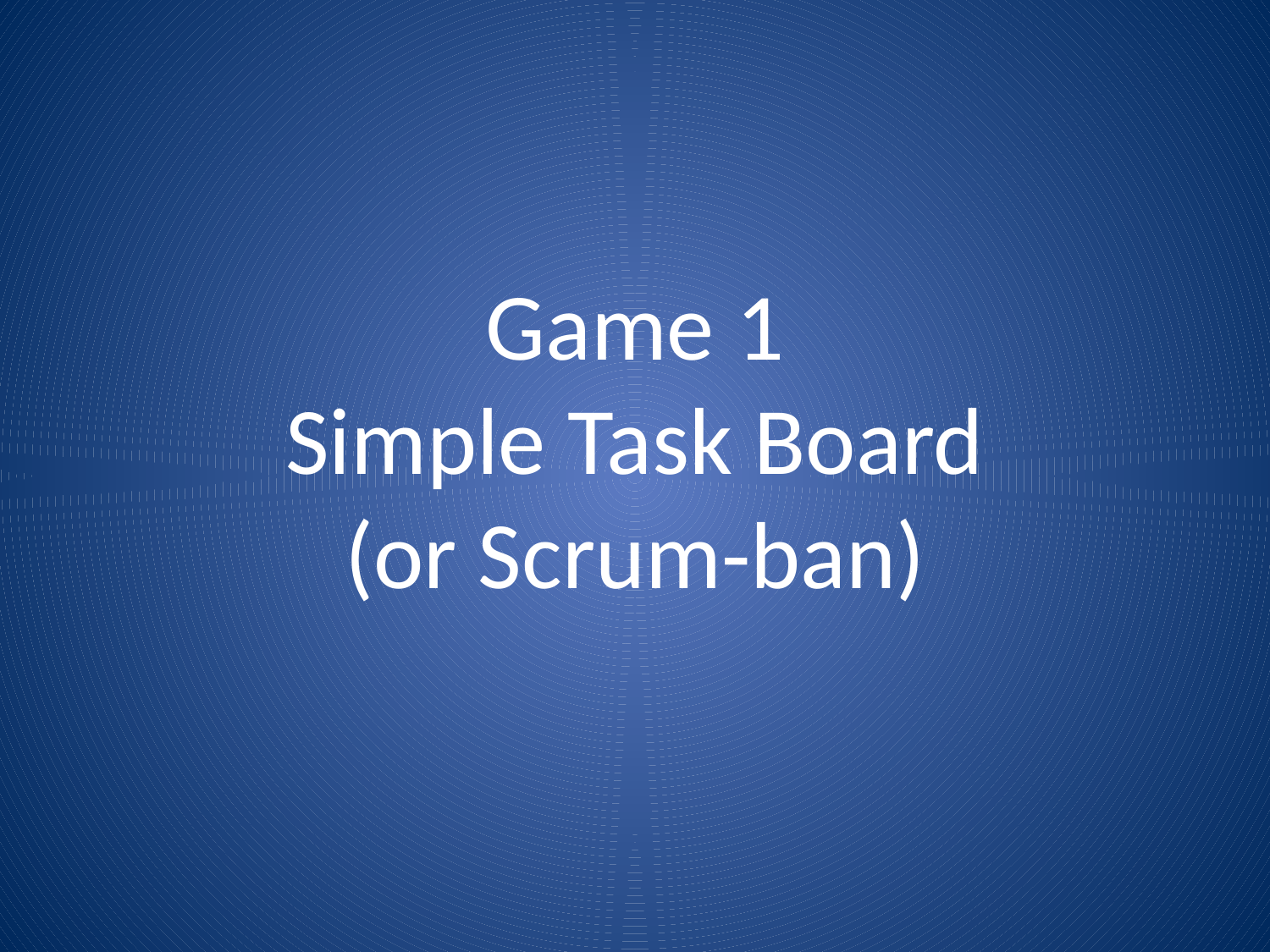

# Game 1 Simple Task Board (or Scrum-ban)